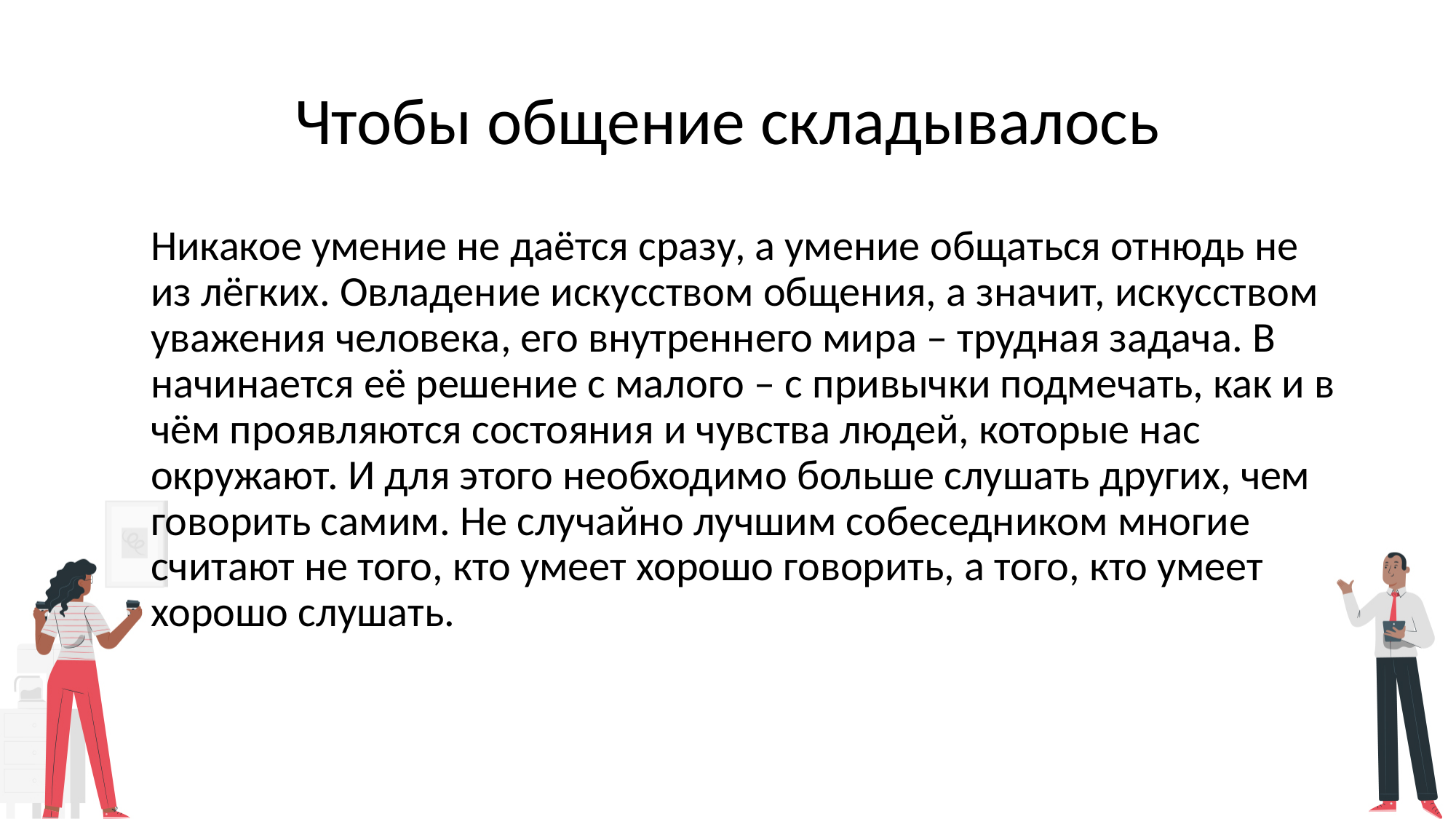

# Чтобы общение складывалось
Никакое умение не даётся сразу, а умение общаться отнюдь не из лёгких. Овладение искусством общения, а значит, искусством уважения человека, его внутреннего мира – трудная задача. В начинается её решение с малого – с привычки подмечать, как и в чём проявляются состояния и чувства людей, которые нас окружают. И для этого необходимо больше слушать других, чем говорить самим. Не случайно лучшим собеседником многие считают не того, кто умеет хорошо говорить, а того, кто умеет хорошо слушать.